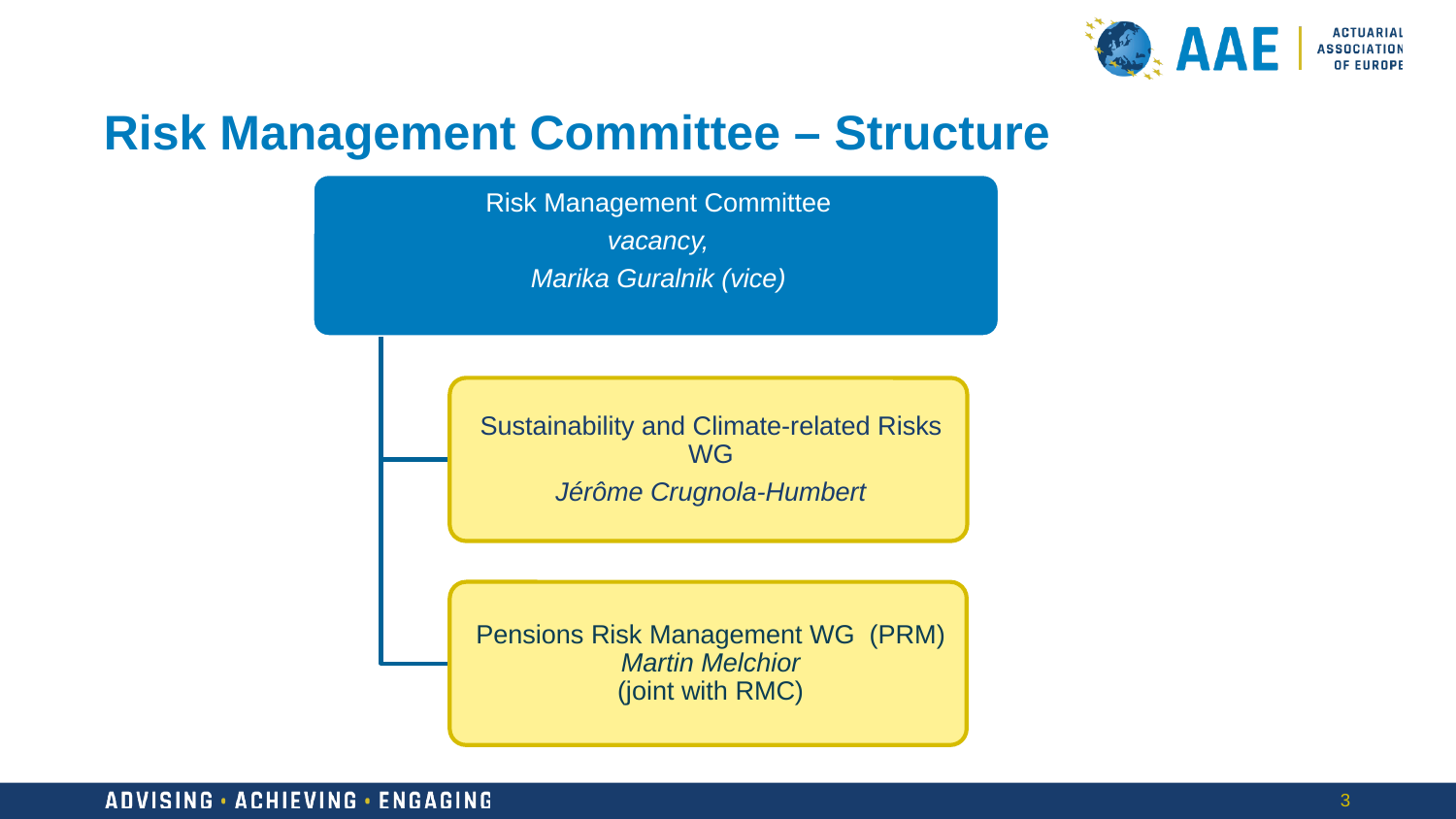

# Risk Management Committee – Structure
Risk Management Committee
vacancy,
Marika Guralnik (vice)
Sustainability and Climate-related Risks WG
Jérôme Crugnola-Humbert
Pensions Risk Management WG  (PRM)
Martin Melchior
(joint with RMC)

3